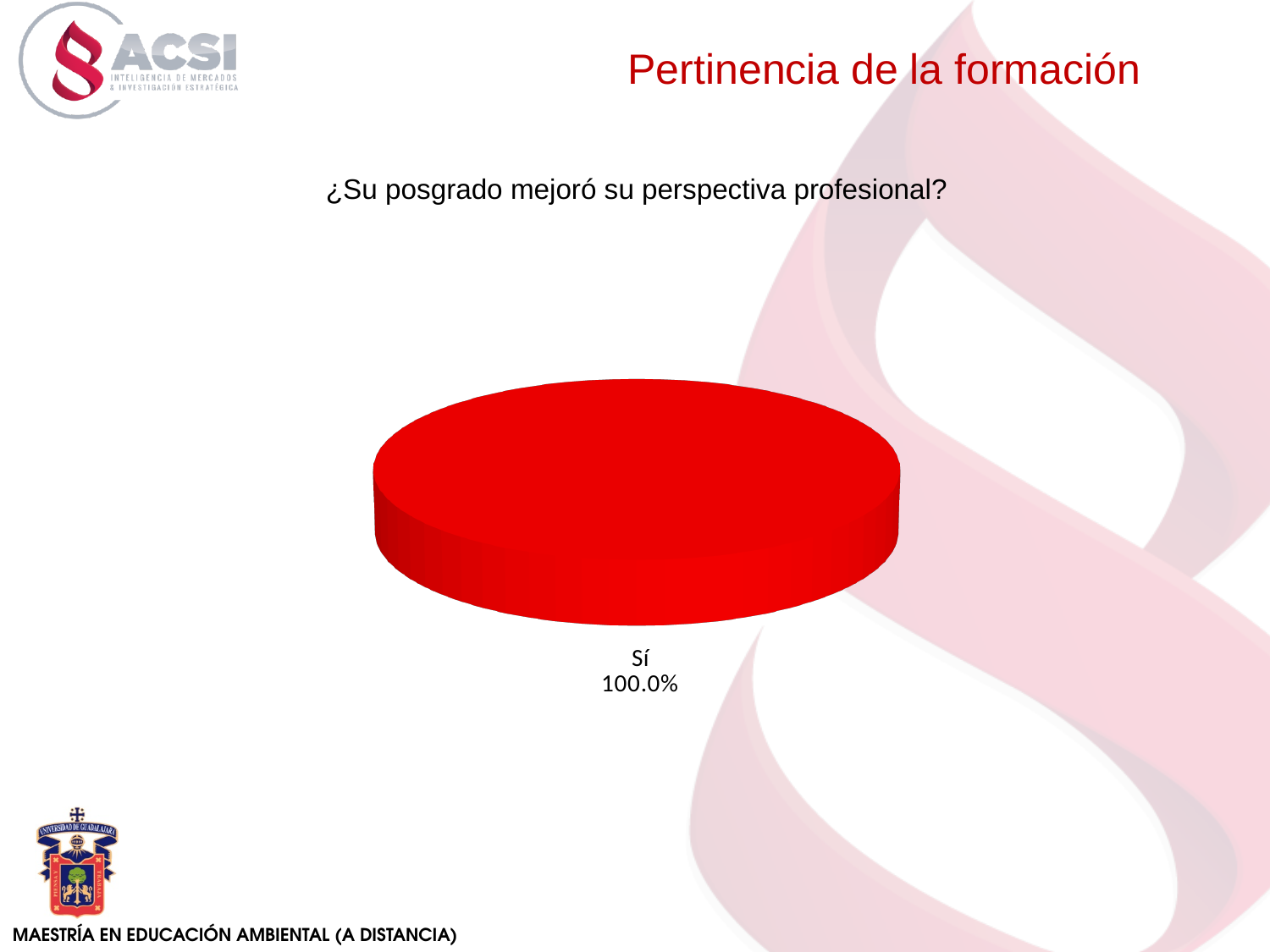

Pertinencia de la formación

[unsupported chart]

¿Su posgrado mejoró su perspectiva profesional?